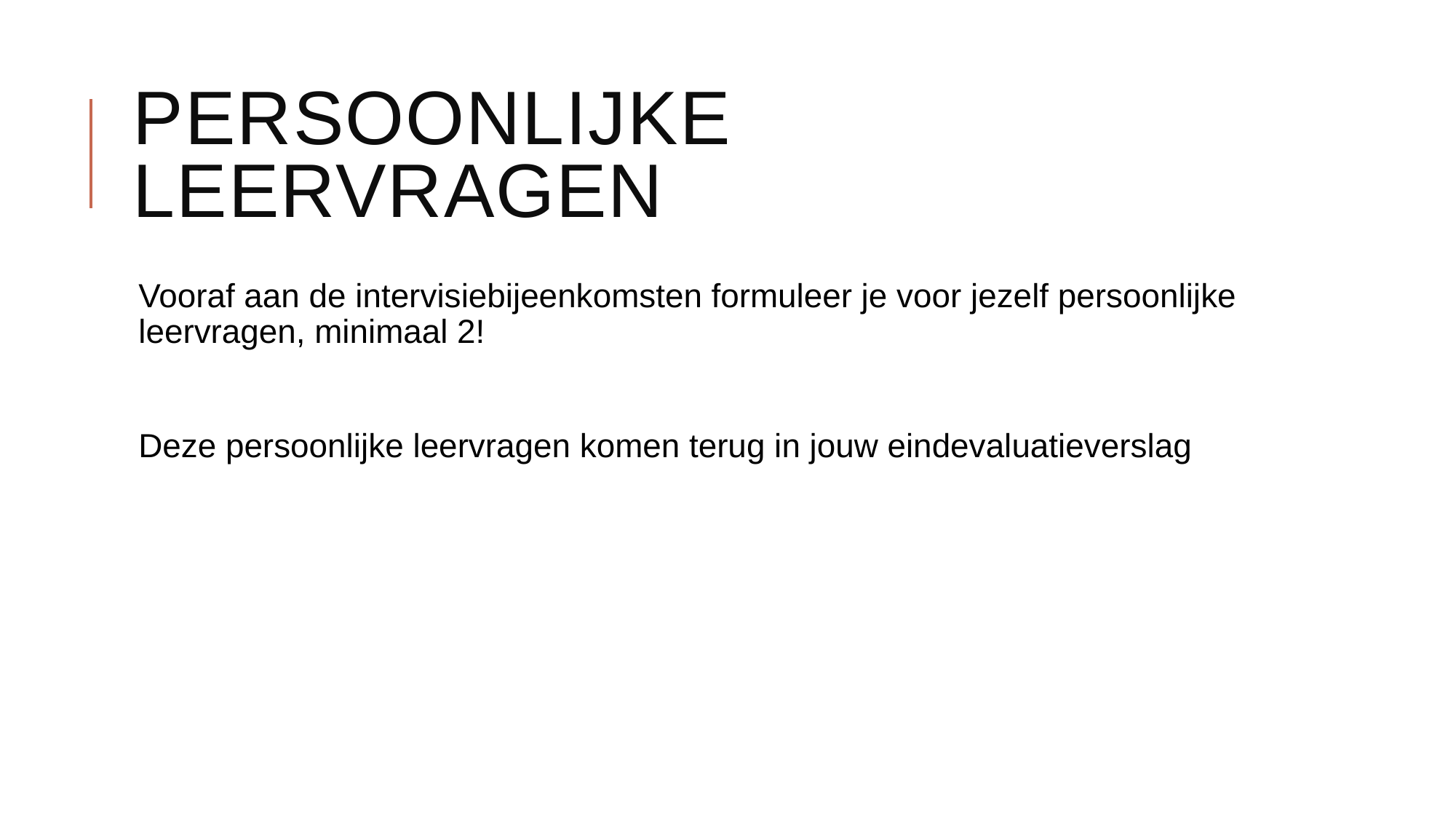

# Persoonlijke leervragen
Vooraf aan de intervisiebijeenkomsten formuleer je voor jezelf persoonlijke leervragen, minimaal 2!

Deze persoonlijke leervragen komen terug in jouw eindevaluatieverslag